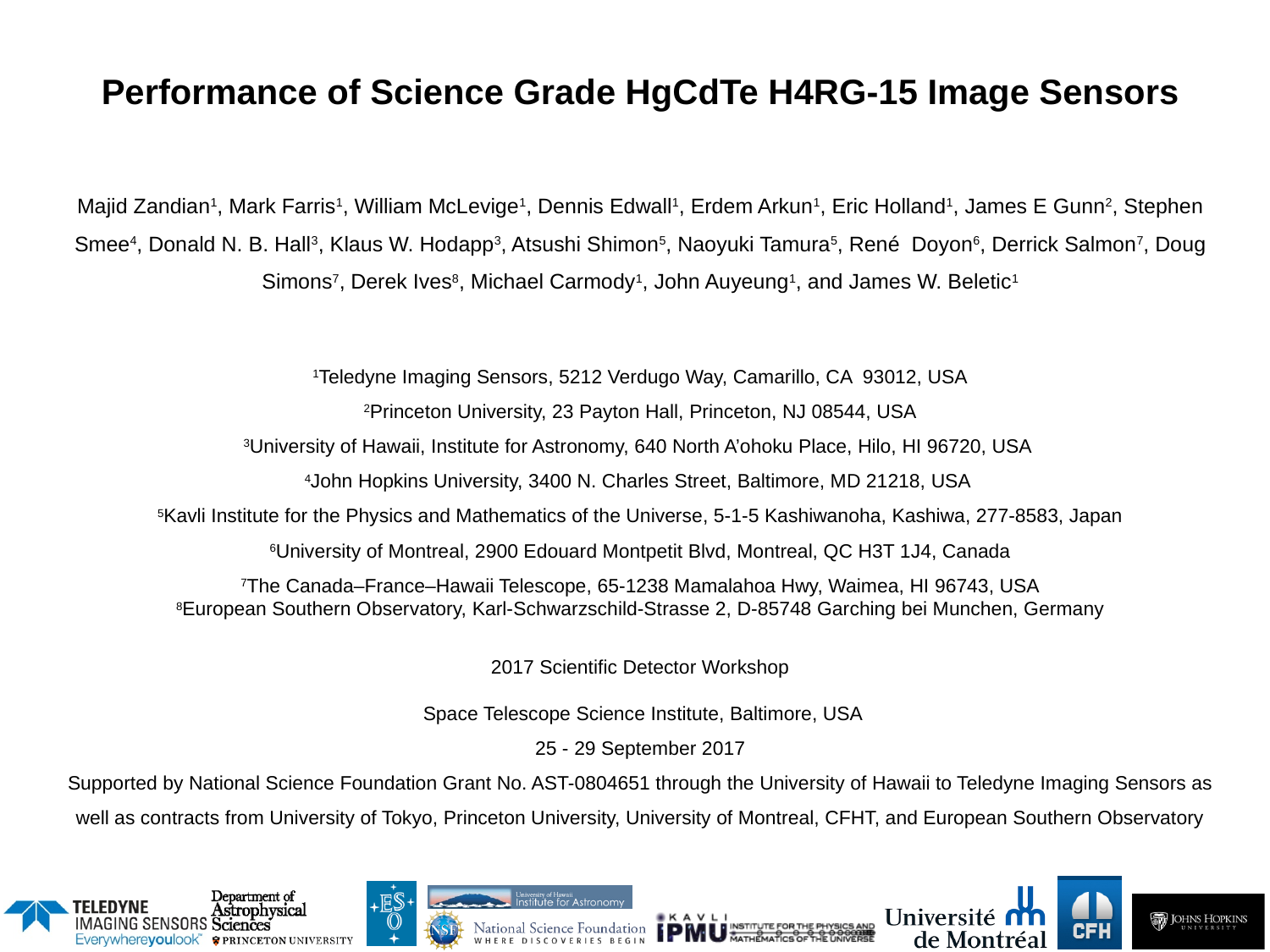

Performance of Science Grade HgCdTe H4RG-15 Image Sensors

Majid Zandian1, Mark Farris1, William McLevige1, Dennis Edwall1, Erdem Arkun1, Eric Holland1, James E Gunn2, Stephen Smee4, Donald N. B. Hall3, Klaus W. Hodapp3, Atsushi Shimon5, Naoyuki Tamura5, René  Doyon6, Derrick Salmon7, Doug Simons7, Derek Ives8, Michael Carmody1, John Auyeung1, and James W. Beletic1

1Teledyne Imaging Sensors, 5212 Verdugo Way, Camarillo, CA  93012, USA
2Princeton University, 23 Payton Hall, Princeton, NJ 08544, USA
3University of Hawaii, Institute for Astronomy, 640 North A’ohoku Place, Hilo, HI 96720, USA
4John Hopkins University, 3400 N. Charles Street, Baltimore, MD 21218, USA
5Kavli Institute for the Physics and Mathematics of the Universe, 5-1-5 Kashiwanoha, Kashiwa, 277-8583, Japan
6University of Montreal, 2900 Edouard Montpetit Blvd, Montreal, QC H3T 1J4, Canada
7The Canada–France–Hawaii Telescope, 65-1238 Mamalahoa Hwy, Waimea, HI 96743, USA
8European Southern Observatory, Karl-Schwarzschild-Strasse 2, D-85748 Garching bei Munchen, Germany

 2017 Scientific Detector Workshop

 Space Telescope Science Institute, Baltimore, USA
25 - 29 September 2017
Supported by National Science Foundation Grant No. AST-0804651 through the University of Hawaii to Teledyne Imaging Sensors as well as contracts from University of Tokyo, Princeton University, University of Montreal, CFHT, and European Southern Observatory